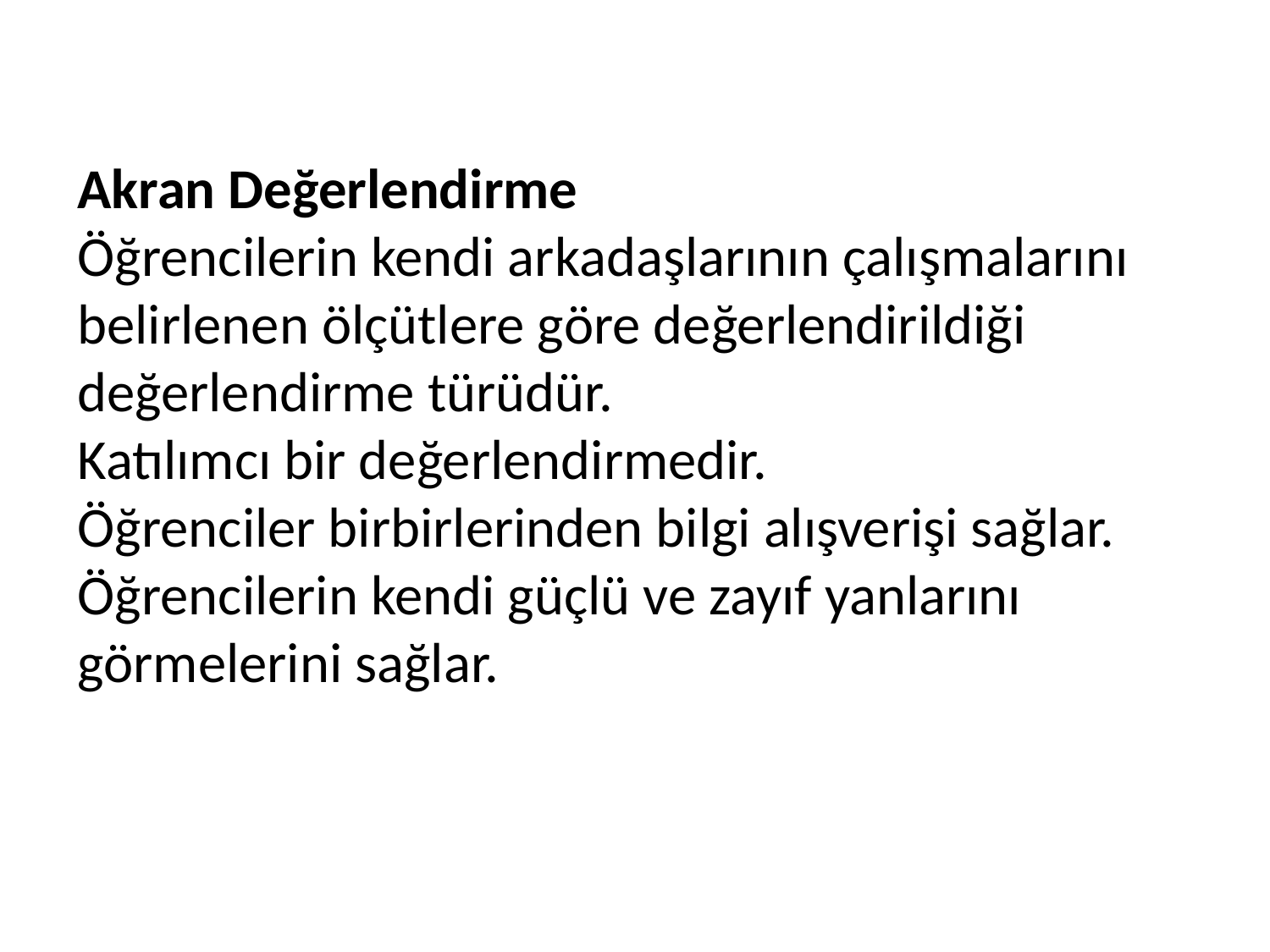

Akran Değerlendirme
Öğrencilerin kendi arkadaşlarının çalışmalarını belirlenen ölçütlere göre değerlendirildiği değerlendirme türüdür.
Katılımcı bir değerlendirmedir.
Öğrenciler birbirlerinden bilgi alışverişi sağlar.
Öğrencilerin kendi güçlü ve zayıf yanlarını görmelerini sağlar.